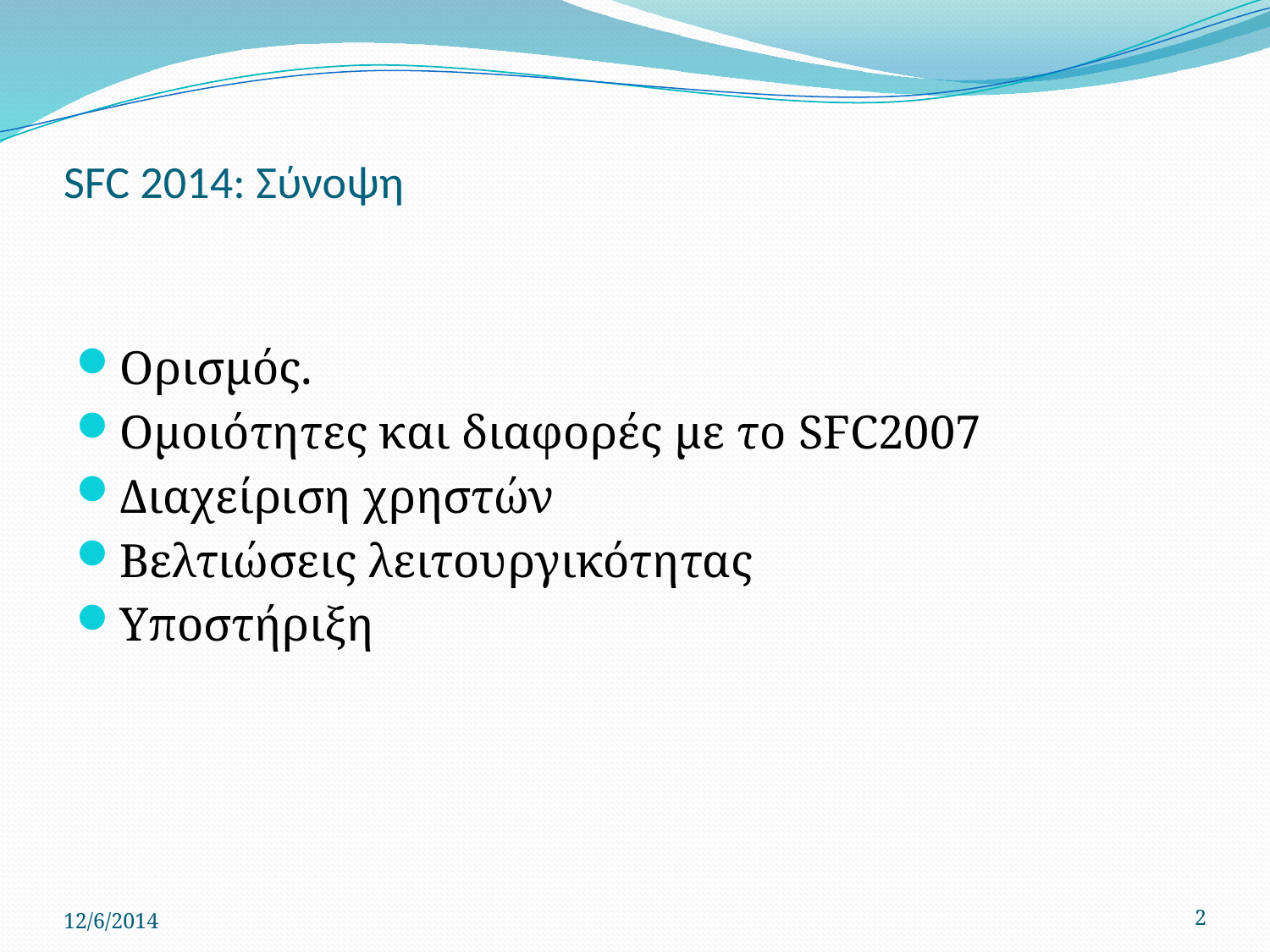

# SFC 2014: Σύνοψη

Ορισμός.
Ομοιότητες και διαφορές με το SFC2007
Διαχείριση χρηστών
Βελτιώσεις λειτουργικότητας
Υποστήριξη
12/6/2014
2